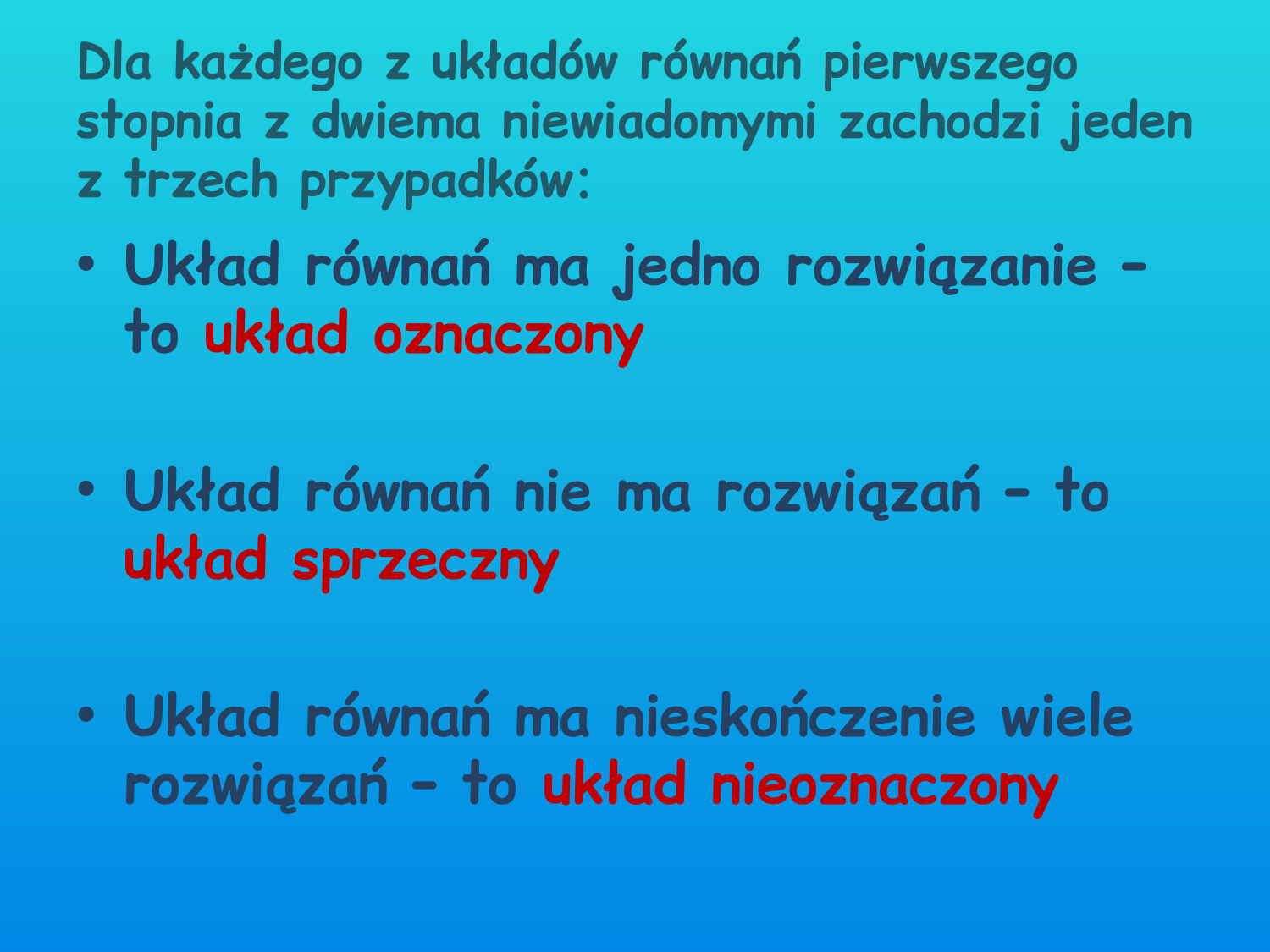

# Dla każdego z układów równań pierwszego stopnia z dwiema niewiadomymi zachodzi jeden z trzech przypadków:
Układ równań ma jedno rozwiązanie – to układ oznaczony

Układ równań nie ma rozwiązań – to układ sprzeczny

Układ równań ma nieskończenie wiele rozwiązań – to układ nieoznaczony